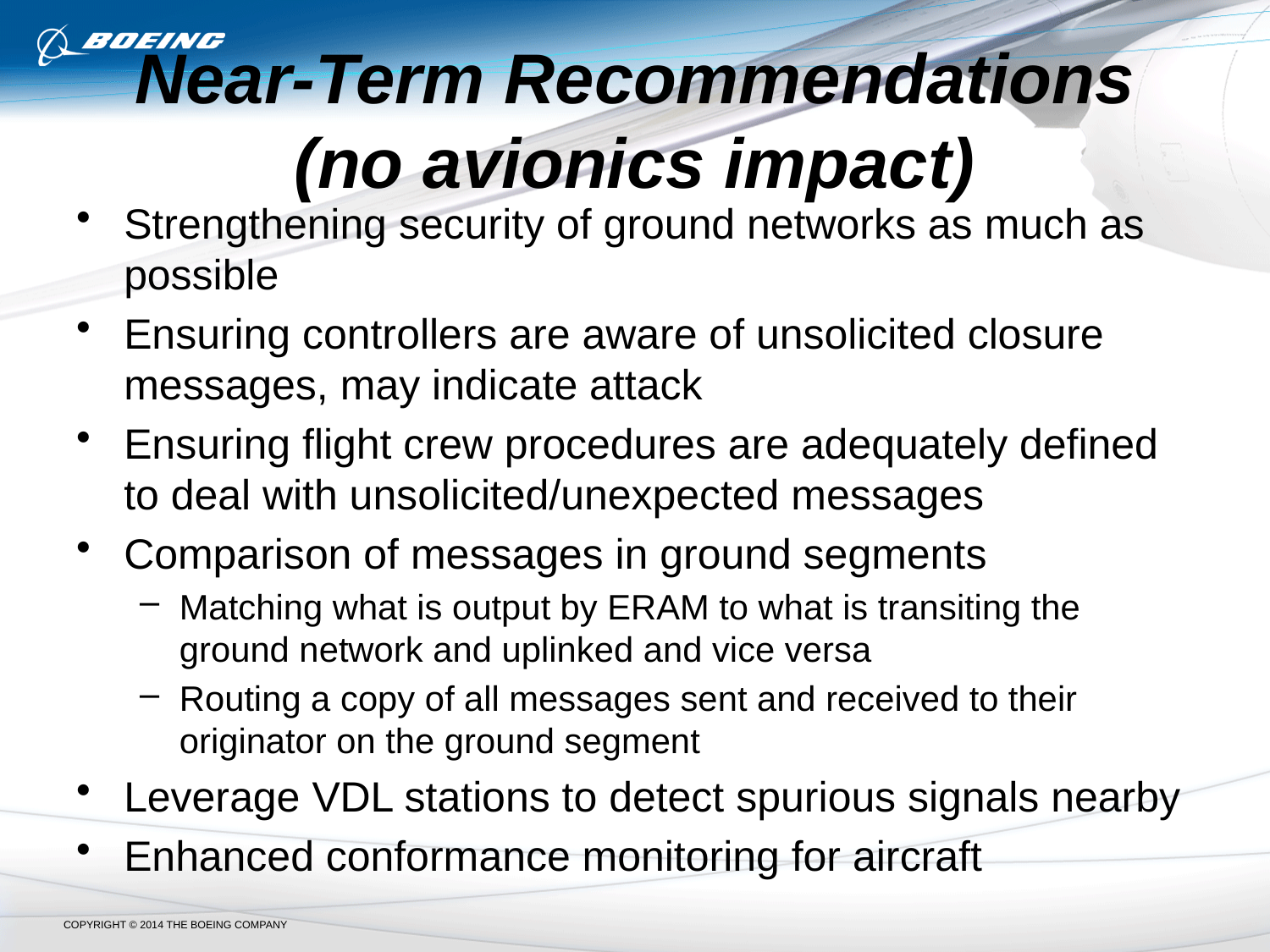

# Near-Term Recommendations (no avionics impact)
Strengthening security of ground networks as much as possible
Ensuring controllers are aware of unsolicited closure messages, may indicate attack
Ensuring flight crew procedures are adequately defined to deal with unsolicited/unexpected messages
Comparison of messages in ground segments
Matching what is output by ERAM to what is transiting the ground network and uplinked and vice versa
Routing a copy of all messages sent and received to their originator on the ground segment
Leverage VDL stations to detect spurious signals nearby
Enhanced conformance monitoring for aircraft